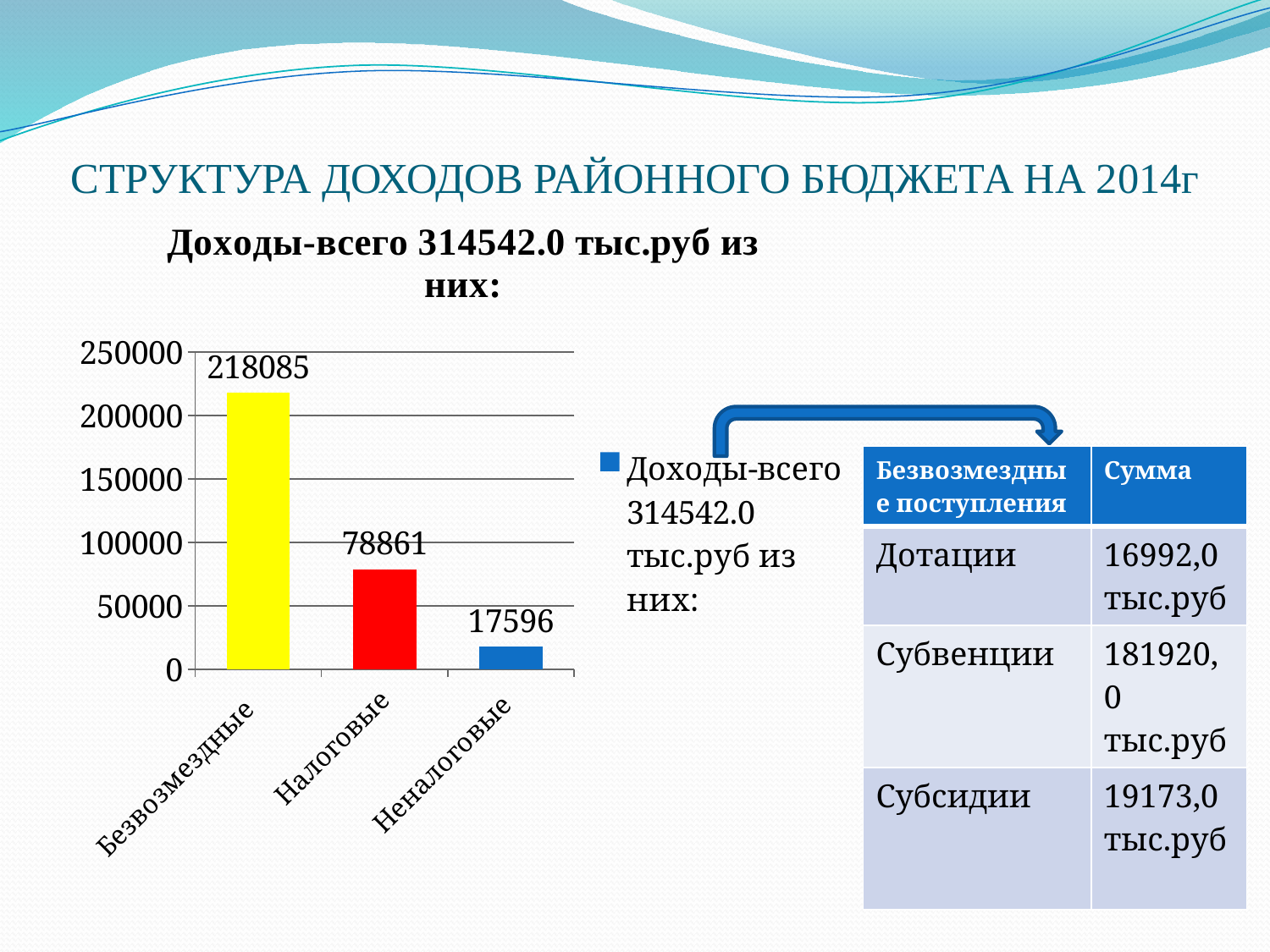

# СТРУКТУРА ДОХОДОВ РАЙОННОГО БЮДЖЕТА НА 2014г

### Chart:

| Category | Доходы-всего 314542.0 тыс.руб из них: |
|---|---|
| Безвозмездные   | 218085.0 |
| Налоговые | 78861.0 |
| Неналоговые  | 17596.0 |
| Безвозмездные поступления | Сумма |
| --- | --- |
| Дотации | 16992,0 тыс.руб |
| Субвенции | 181920,0 тыс.руб |
| Субсидии | 19173,0 тыс.руб |